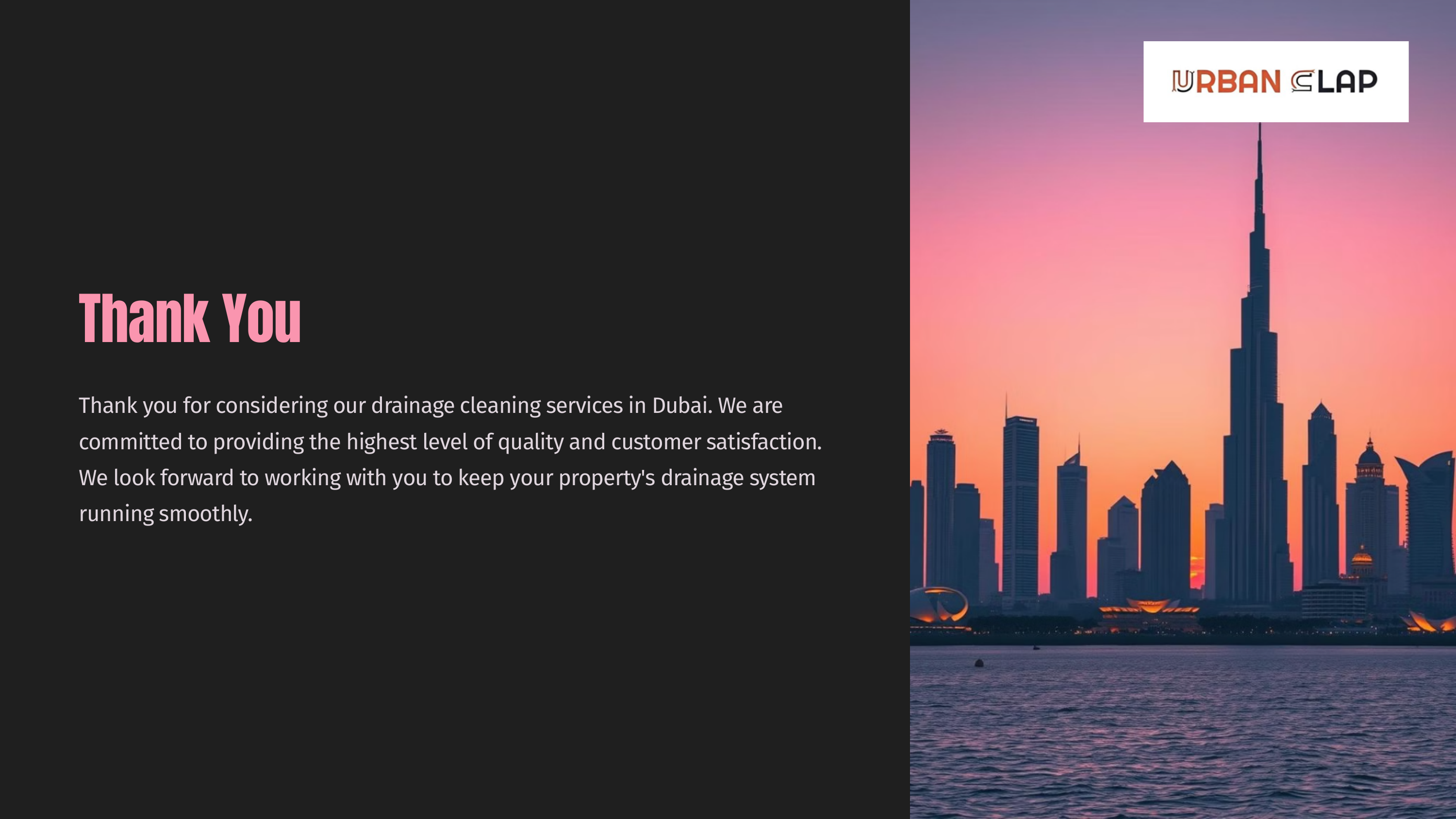

Thank You
Thank you for considering our drainage cleaning services in Dubai. We are committed to providing the highest level of quality and customer satisfaction. We look forward to working with you to keep your property's drainage system running smoothly.